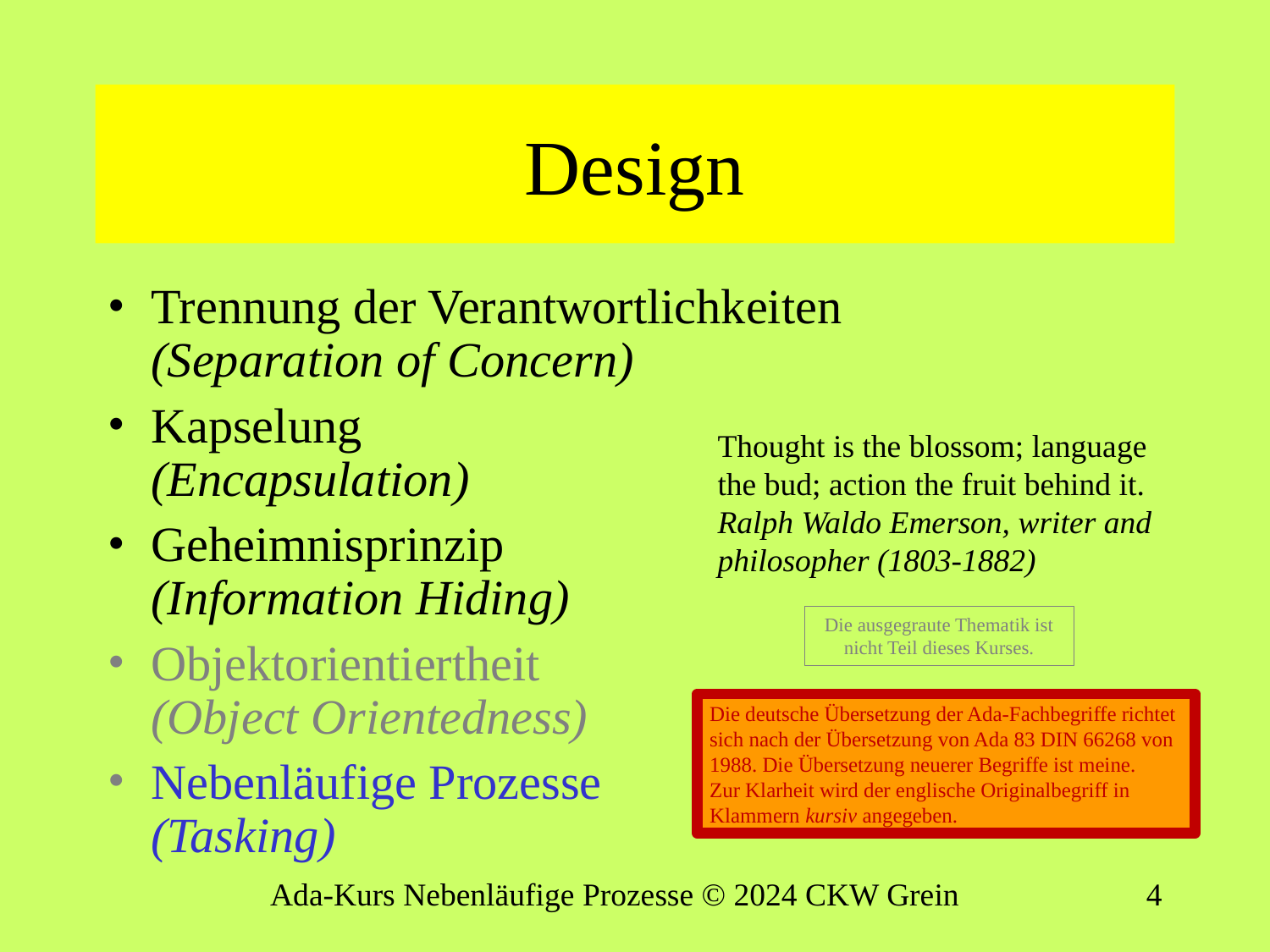

# Design
Trennung der Verantwortlichkeiten
(Separation of Concern)
Kapselung
(Encapsulation)
Geheimnisprinzip
(Information Hiding)
Objektorientiertheit
(Object Orientedness)
Nebenläufige Prozesse
(Tasking)
Thought is the blossom; language the bud; action the fruit behind it. Ralph Waldo Emerson, writer and philosopher (1803-1882)
Die ausgegraute Thematik ist nicht Teil dieses Kurses.
Die deutsche Übersetzung der Ada-Fachbegriffe richtet sich nach der Übersetzung von Ada 83 DIN 66268 von 1988. Die Übersetzung neuerer Begriffe ist meine.
Zur Klarheit wird der englische Originalbegriff in Klammern kursiv angegeben.
Ada-Kurs Nebenläufige Prozesse © 2024 CKW Grein
4